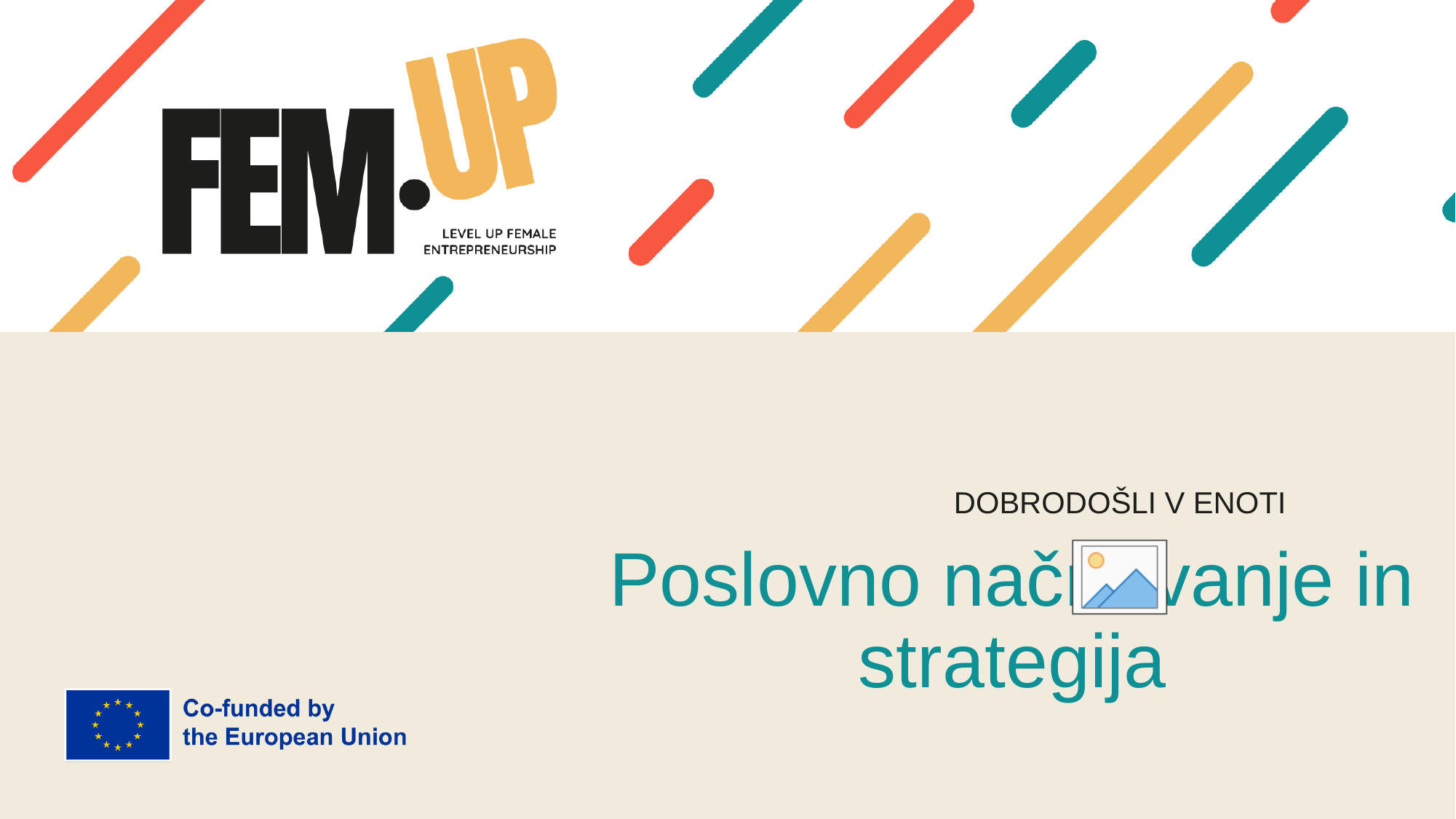

# Poslovno načrtovanje in strategija
DOBRODOŠLI V ENOTI